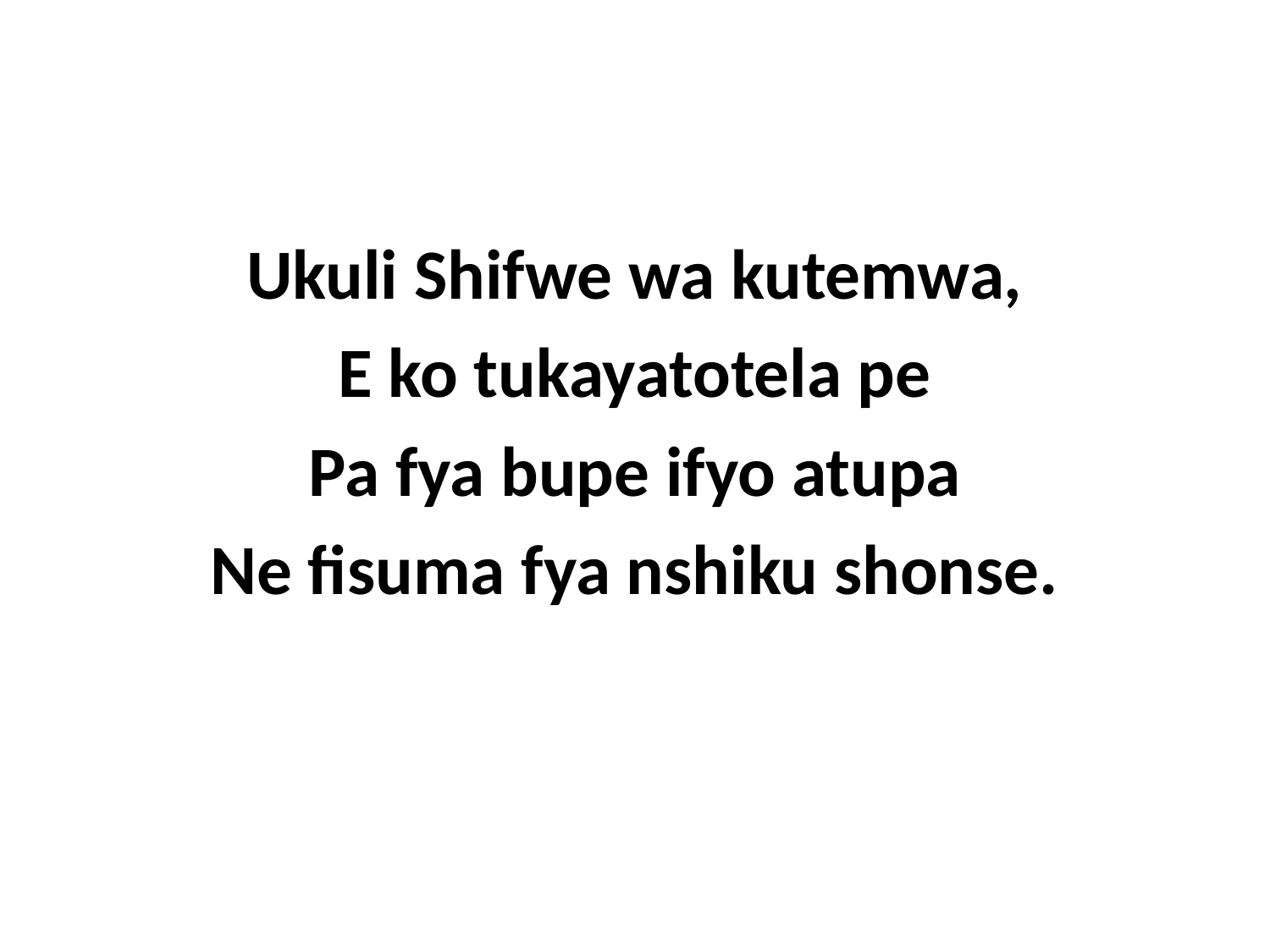

Ukuli Shifwe wa kutemwa,
E ko tukayatotela pe
Pa fya bupe ifyo atupa
Ne fisuma fya nshiku shonse.